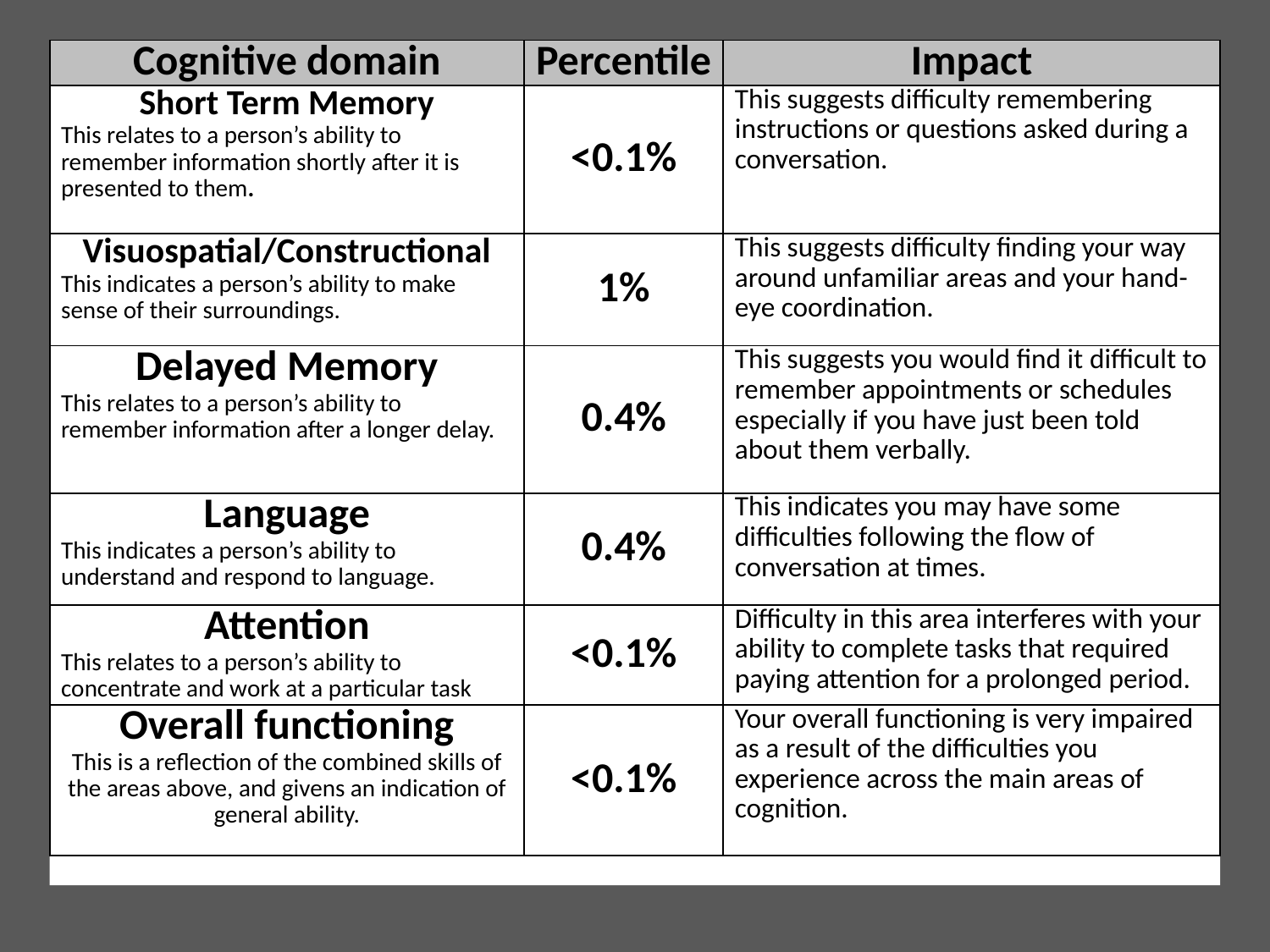

| Cognitive domain | Percentile | Impact |
| --- | --- | --- |
| Short Term Memory This relates to a person’s ability to remember information shortly after it is presented to them. | <0.1% | This suggests difficulty remembering instructions or questions asked during a conversation. |
| Visuospatial/Constructional This indicates a person’s ability to make sense of their surroundings. | 1% | This suggests difficulty finding your way around unfamiliar areas and your hand-eye coordination. |
| Delayed Memory This relates to a person’s ability to remember information after a longer delay. | 0.4% | This suggests you would find it difficult to remember appointments or schedules especially if you have just been told about them verbally. |
| Language This indicates a person’s ability to understand and respond to language. | 0.4% | This indicates you may have some difficulties following the flow of conversation at times. |
| Attention This relates to a person’s ability to concentrate and work at a particular task | <0.1% | Difficulty in this area interferes with your ability to complete tasks that required paying attention for a prolonged period. |
| Overall functioning This is a reflection of the combined skills of the areas above, and givens an indication of general ability. | <0.1% | Your overall functioning is very impaired as a result of the difficulties you experience across the main areas of cognition. |